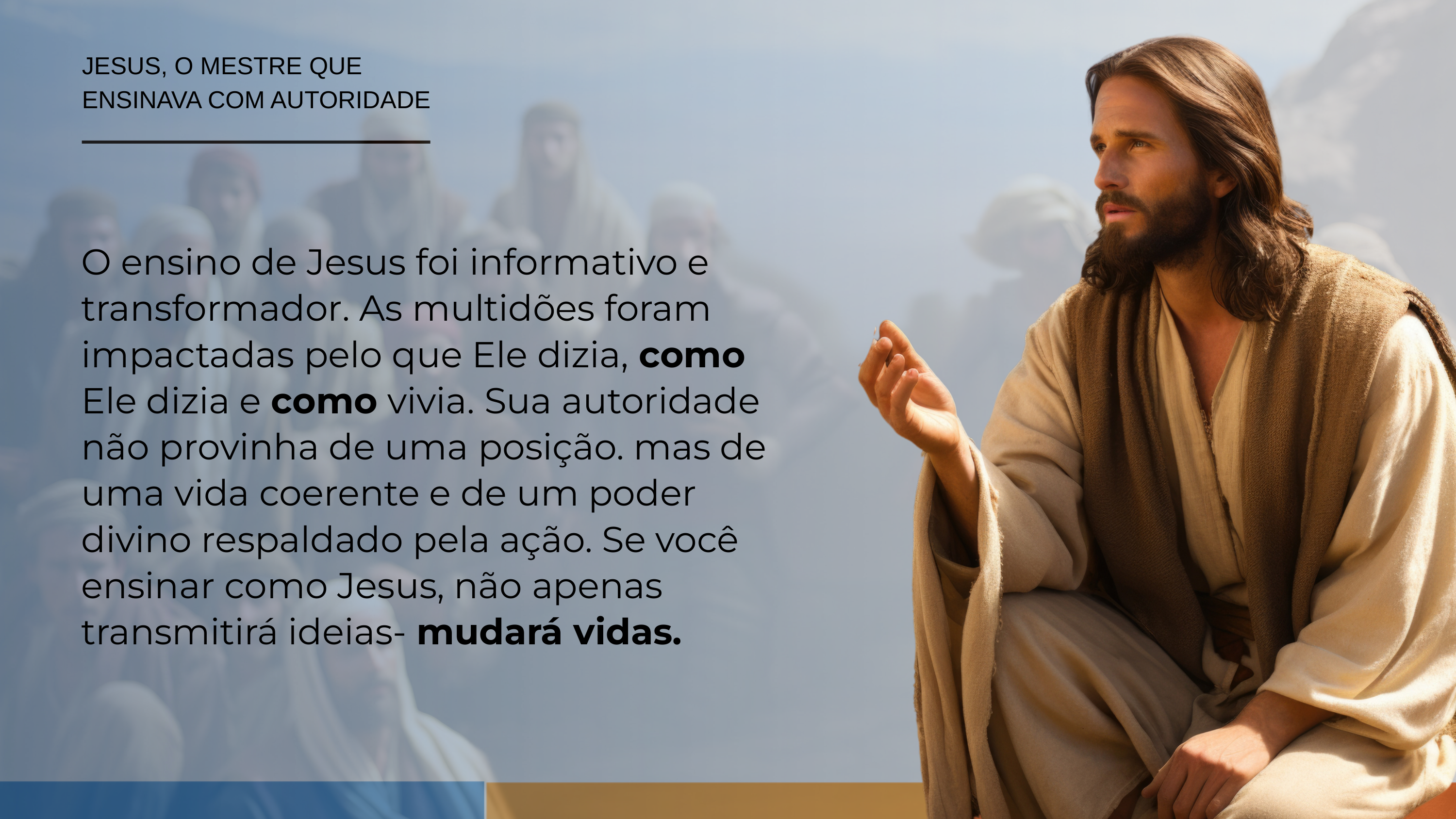

JESUS, O MESTRE QUE ENSINAVA COM AUTORIDADE

O ensino de Jesus foi informativo e transformador. As multidões foram impactadas pelo que Ele dizia, como Ele dizia e como vivia. Sua autoridade não provinha de uma posição. mas de uma vida coerente e de um poder divino respaldado pela ação. Se você ensinar como Jesus, não apenas transmitirá ideias- mudará vidas.